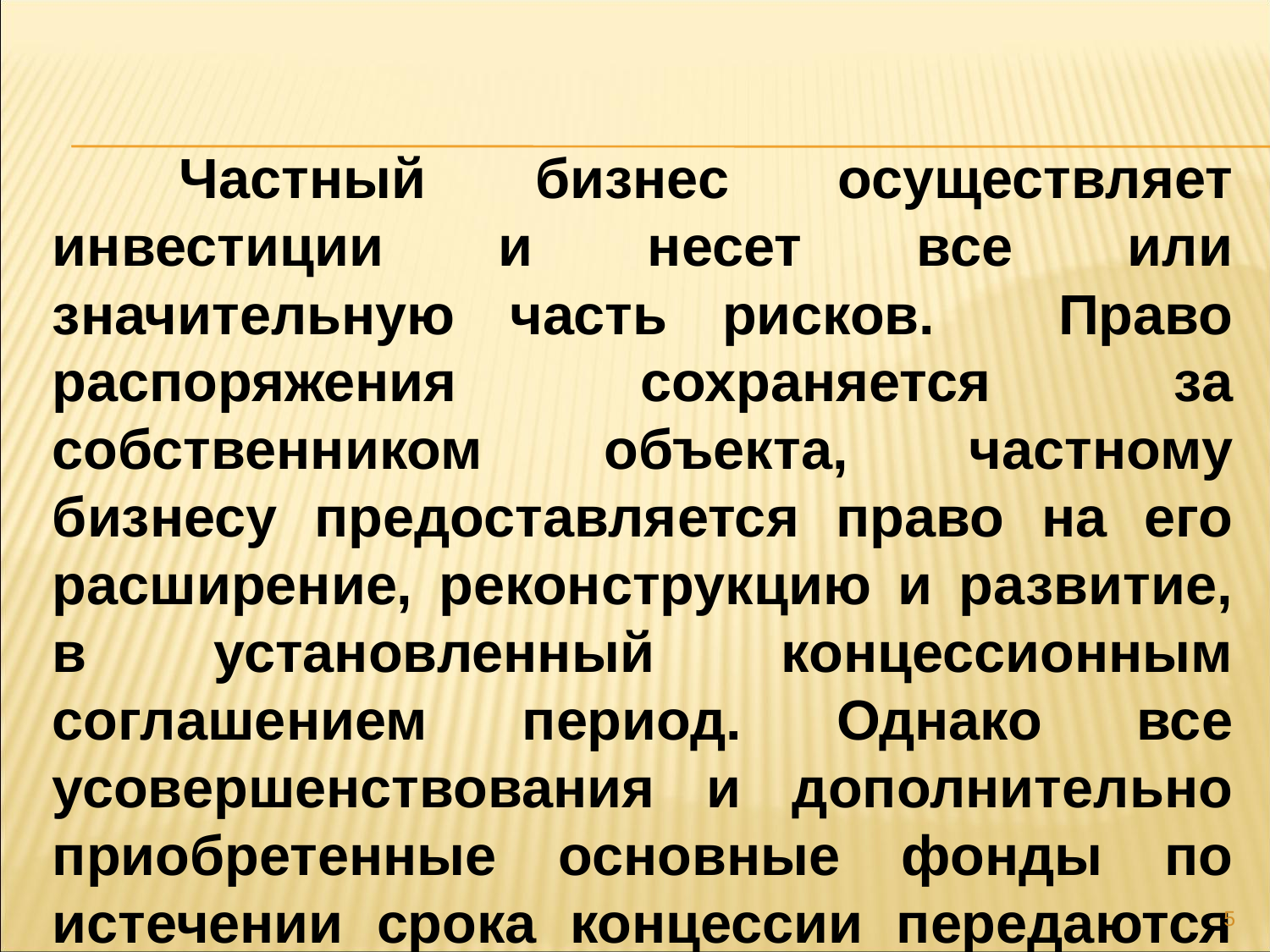

Частный бизнес осуществляет инвестиции и несет все или значительную часть рисков. 	Право распоряжения сохраняется за собственником объекта, частному бизнесу предоставляется право на его расширение, реконструкцию и развитие, в установленный концессионным соглашением период. Однако все усовершенствования и дополнительно приобретенные основные фонды по истечении срока концессии передаются собственнику.
5